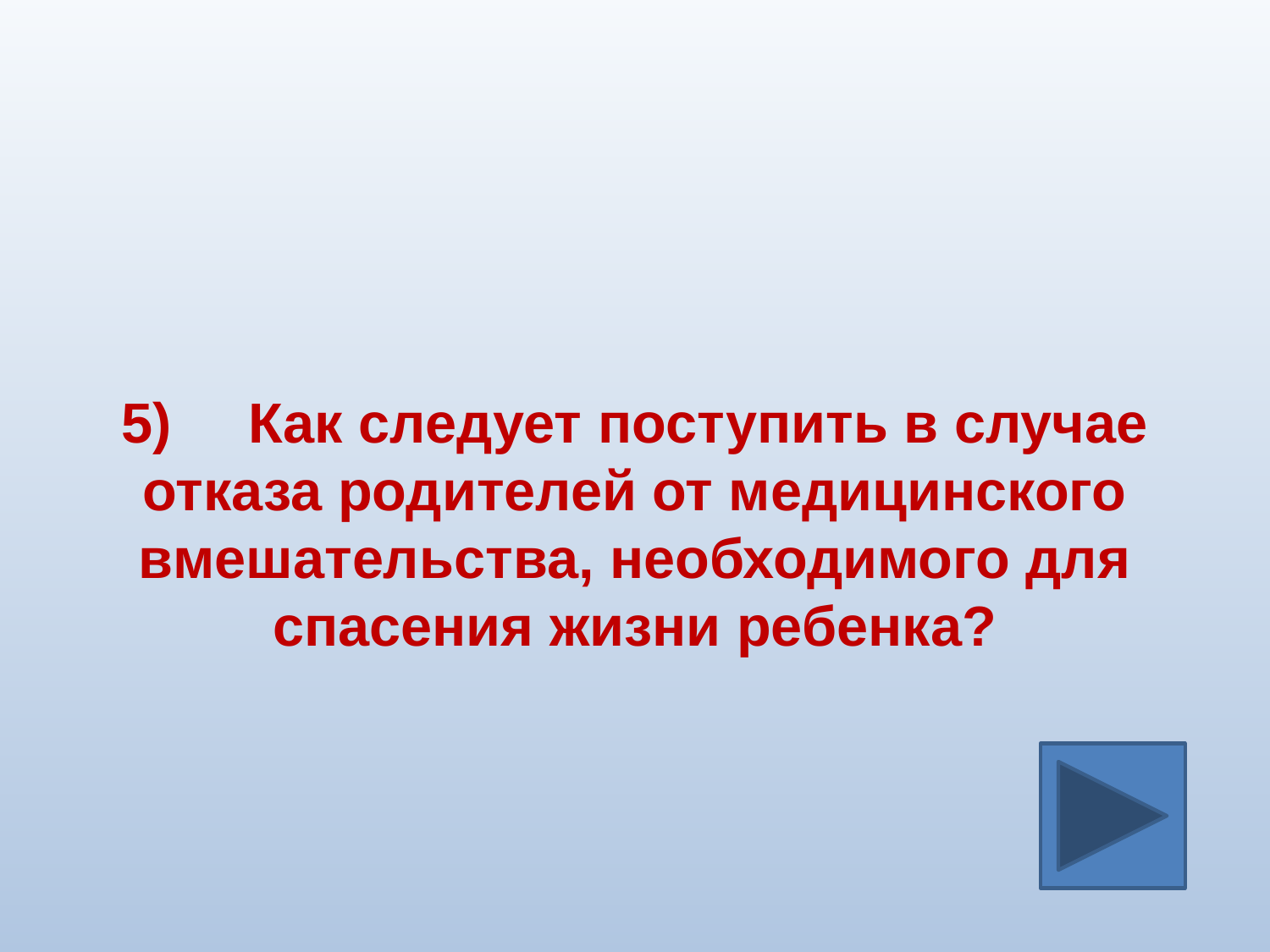

#

5)	Как следует поступить в случае отказа родителей от медицинского вмешательства, необходимого для спасения жизни ребенка?